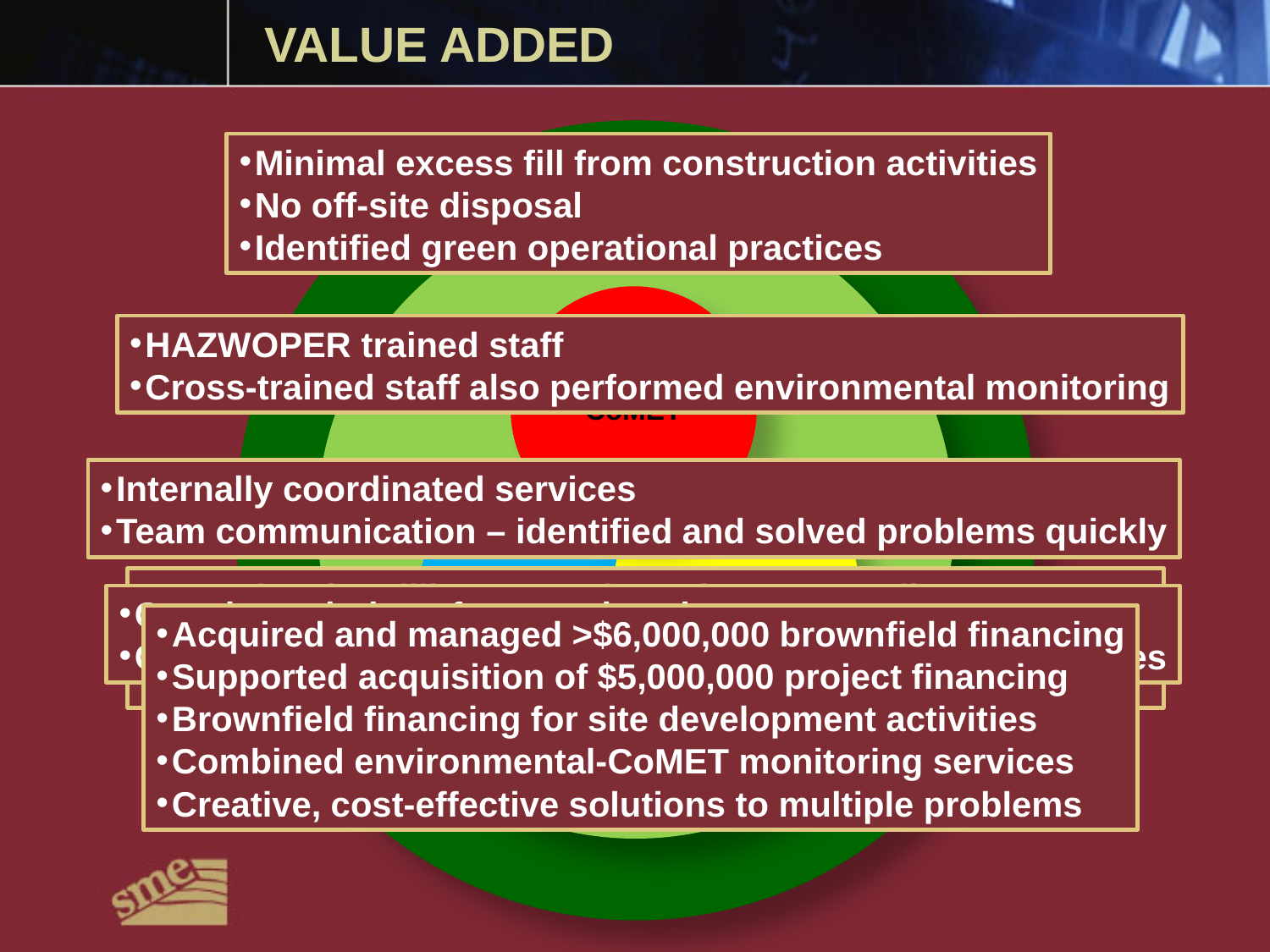

# VALUE ADDED

FINANCE
Minimal excess fill from construction activities
No off-site disposal
Identified green operational practices

SUSTAINABILITY

CoMET
HAZWOPER trained staff
Cross-trained staff also performed environmental monitoring
Internally coordinated services
Team communication – identified and solved problems quickly

GEOTECH

ENVIRO
Complex due diligence and regulatory compliance
Experience with large, complex brownfield redevelopments
Practical exposure mitigation expertise
Creative solutions for complex site
Close coordination with environmental and brownfield issues
Acquired and managed >$6,000,000 brownfield financing
Supported acquisition of $5,000,000 project financing
Brownfield financing for site development activities
Combined environmental-CoMET monitoring services
Creative, cost-effective solutions to multiple problems